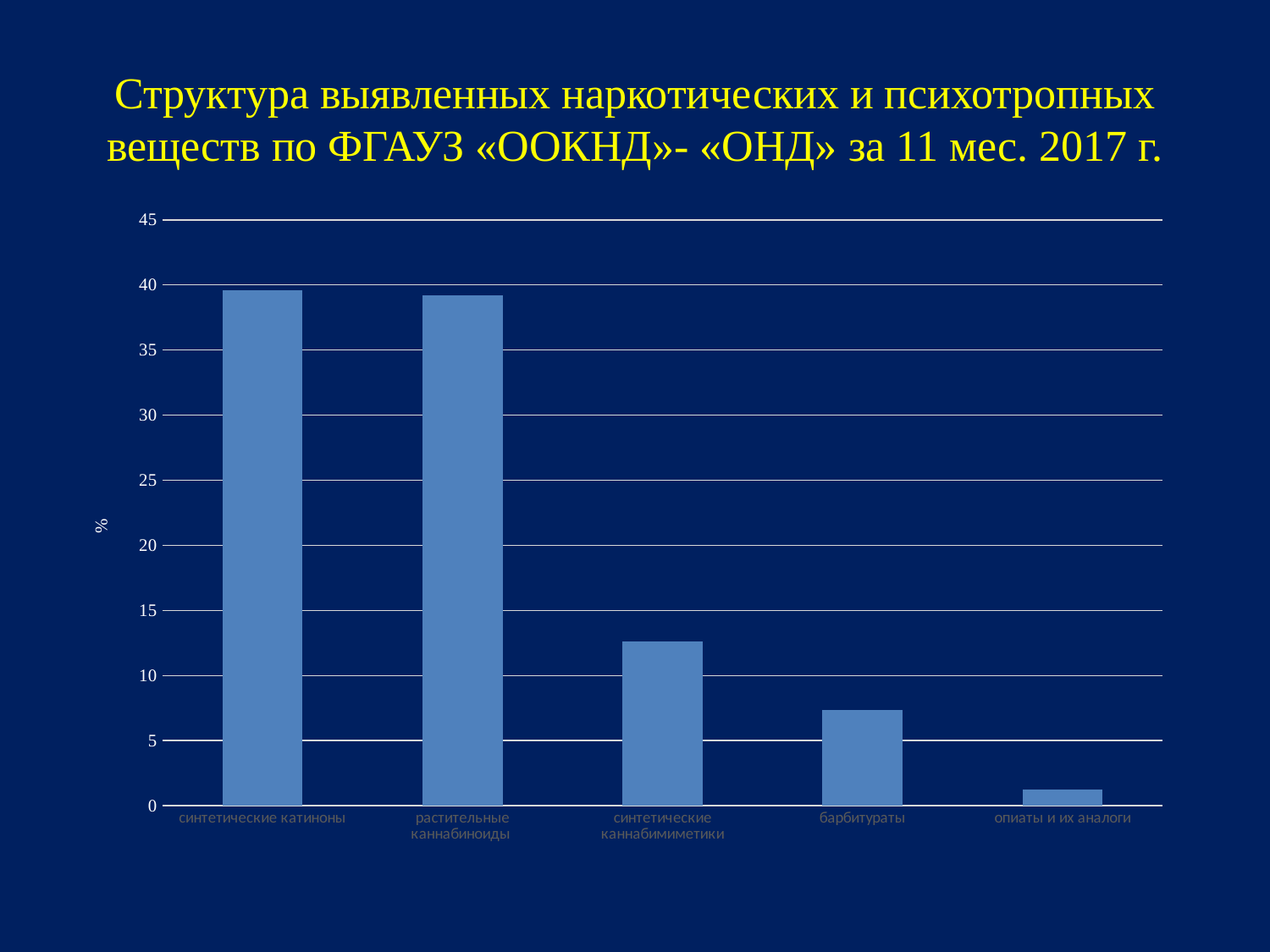

# Структура выявленных наркотических и психотропных веществ по ФГАУЗ «ООКНД»- «ОНД» за 11 мес. 2017 г.

### Chart

| Category |  |
|---|---|
| синтетические катиноны | 39.59 |
| растительные каннабиноиды  | 39.18 |
| синтетические каннабимиметики | 12.65 |
| барбитураты | 7.34 |
| опиаты и их аналоги | 1.24 |

### Chart

| Category |
|---|